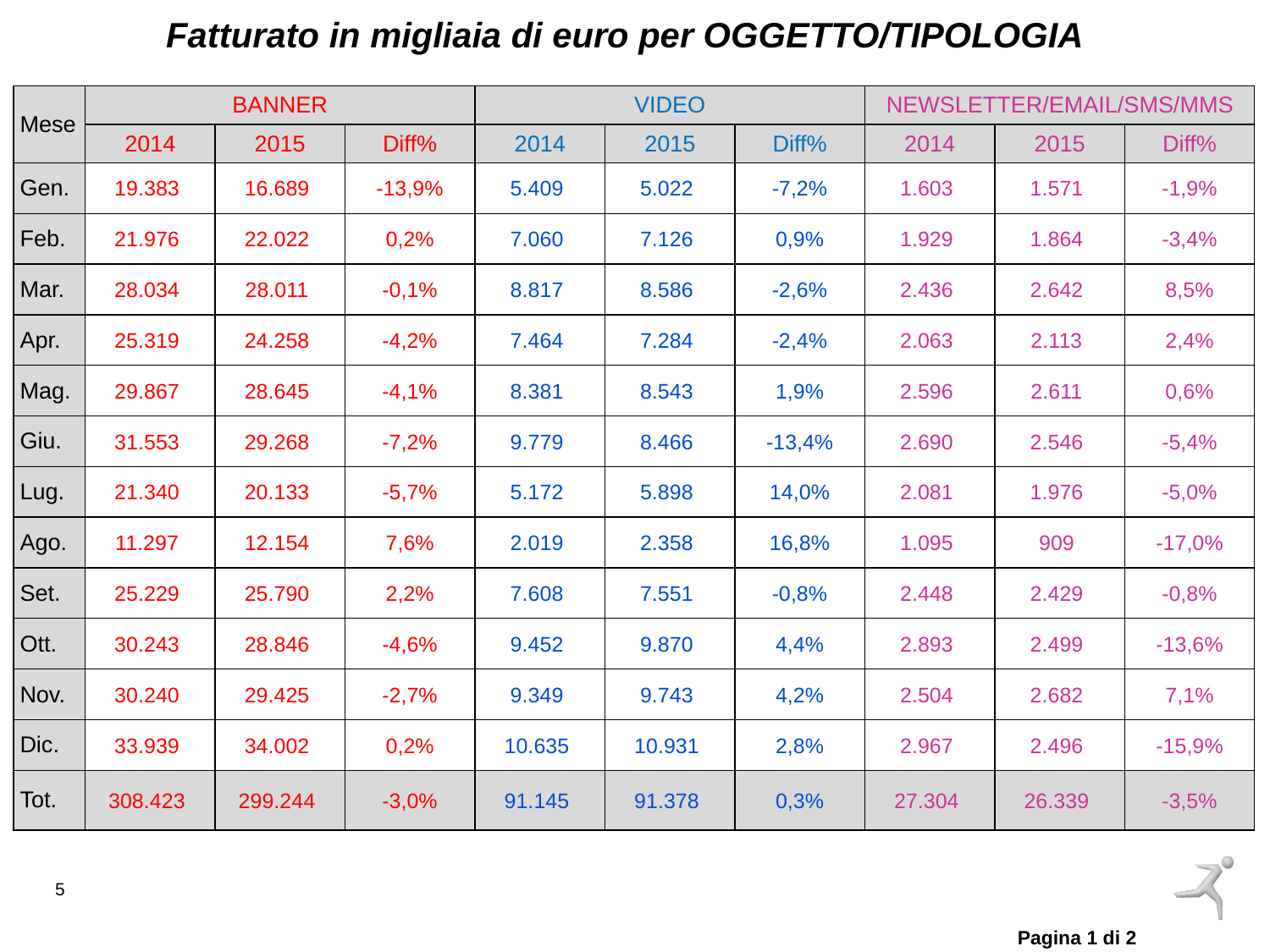

Fatturato in migliaia di euro per OGGETTO/TIPOLOGIA

| Mese | BANNER |  |  | VIDEO |  |  | NEWSLETTER/EMAIL/SMS/MMS |  |  |
| --- | --- | --- | --- | --- | --- | --- | --- | --- | --- |
|  | 2014 | 2015 | Diff% | 2014 | 2015 | Diff% | 2014 | 2015 | Diff% |
| Gen. | 19.383 | 16.689 | -13,9% | 5.409 | 5.022 | -7,2% | 1.603 | 1.571 | -1,9% |
| Feb. | 21.976 | 22.022 | 0,2% | 7.060 | 7.126 | 0,9% | 1.929 | 1.864 | -3,4% |
| Mar. | 28.034 | 28.011 | -0,1% | 8.817 | 8.586 | -2,6% | 2.436 | 2.642 | 8,5% |
| Apr. | 25.319 | 24.258 | -4,2% | 7.464 | 7.284 | -2,4% | 2.063 | 2.113 | 2,4% |
| Mag. | 29.867 | 28.645 | -4,1% | 8.381 | 8.543 | 1,9% | 2.596 | 2.611 | 0,6% |
| Giu. | 31.553 | 29.268 | -7,2% | 9.779 | 8.466 | -13,4% | 2.690 | 2.546 | -5,4% |
| Lug. | 21.340 | 20.133 | -5,7% | 5.172 | 5.898 | 14,0% | 2.081 | 1.976 | -5,0% |
| Ago. | 11.297 | 12.154 | 7,6% | 2.019 | 2.358 | 16,8% | 1.095 | 909 | -17,0% |
| Set. | 25.229 | 25.790 | 2,2% | 7.608 | 7.551 | -0,8% | 2.448 | 2.429 | -0,8% |
| Ott. | 30.243 | 28.846 | -4,6% | 9.452 | 9.870 | 4,4% | 2.893 | 2.499 | -13,6% |
| Nov. | 30.240 | 29.425 | -2,7% | 9.349 | 9.743 | 4,2% | 2.504 | 2.682 | 7,1% |
| Dic. | 33.939 | 34.002 | 0,2% | 10.635 | 10.931 | 2,8% | 2.967 | 2.496 | -15,9% |
| Tot. | 308.423 | 299.244 | -3,0% | 91.145 | 91.378 | 0,3% | 27.304 | 26.339 | -3,5% |
Pagina 1 di 2